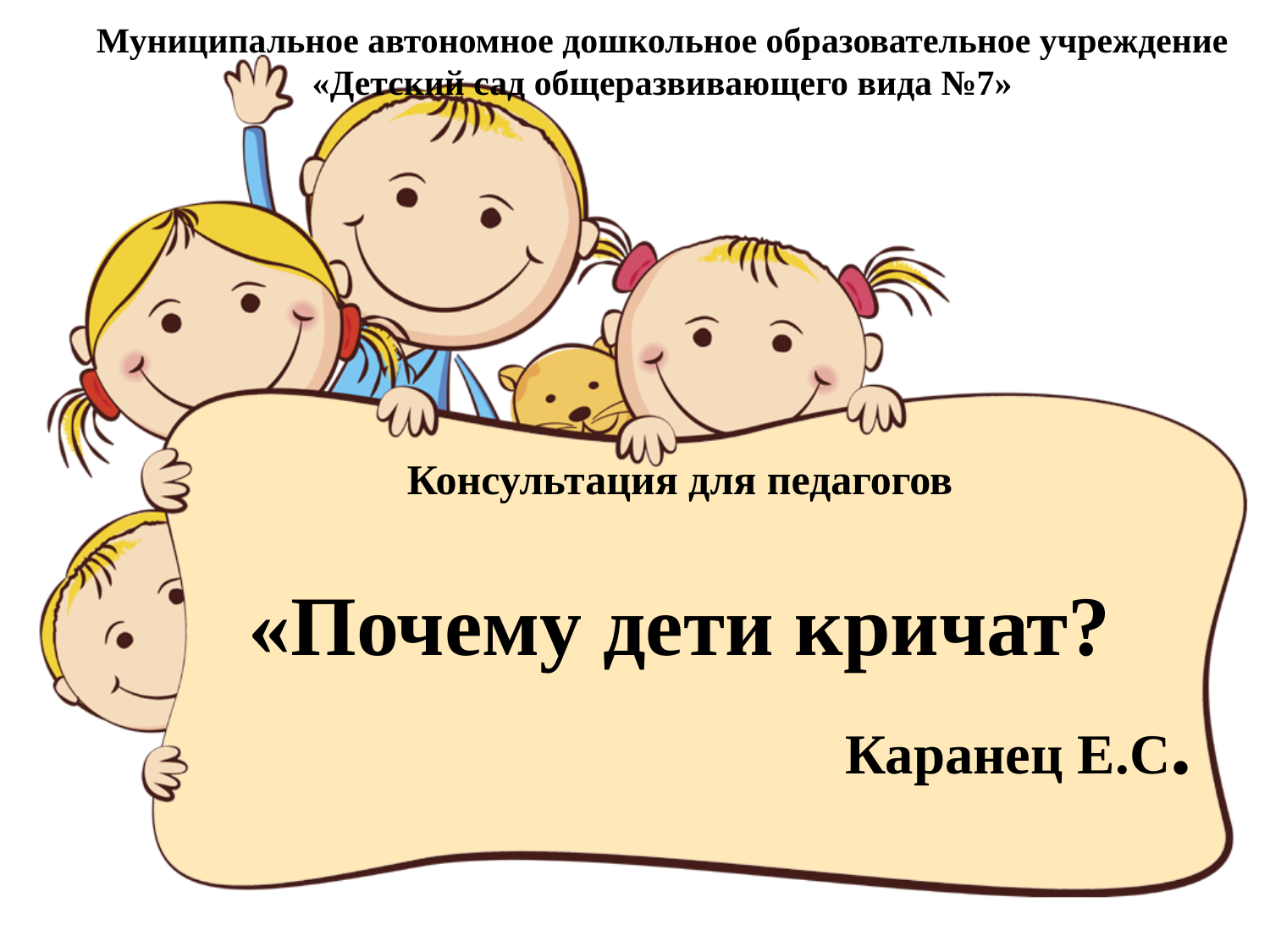

# Муниципальное автономное дошкольное образовательное учреждение «Детский сад общеразвивающего вида №7»
Консультация для педагогов
«Почему дети кричат?
                                 Каранец Е.С.